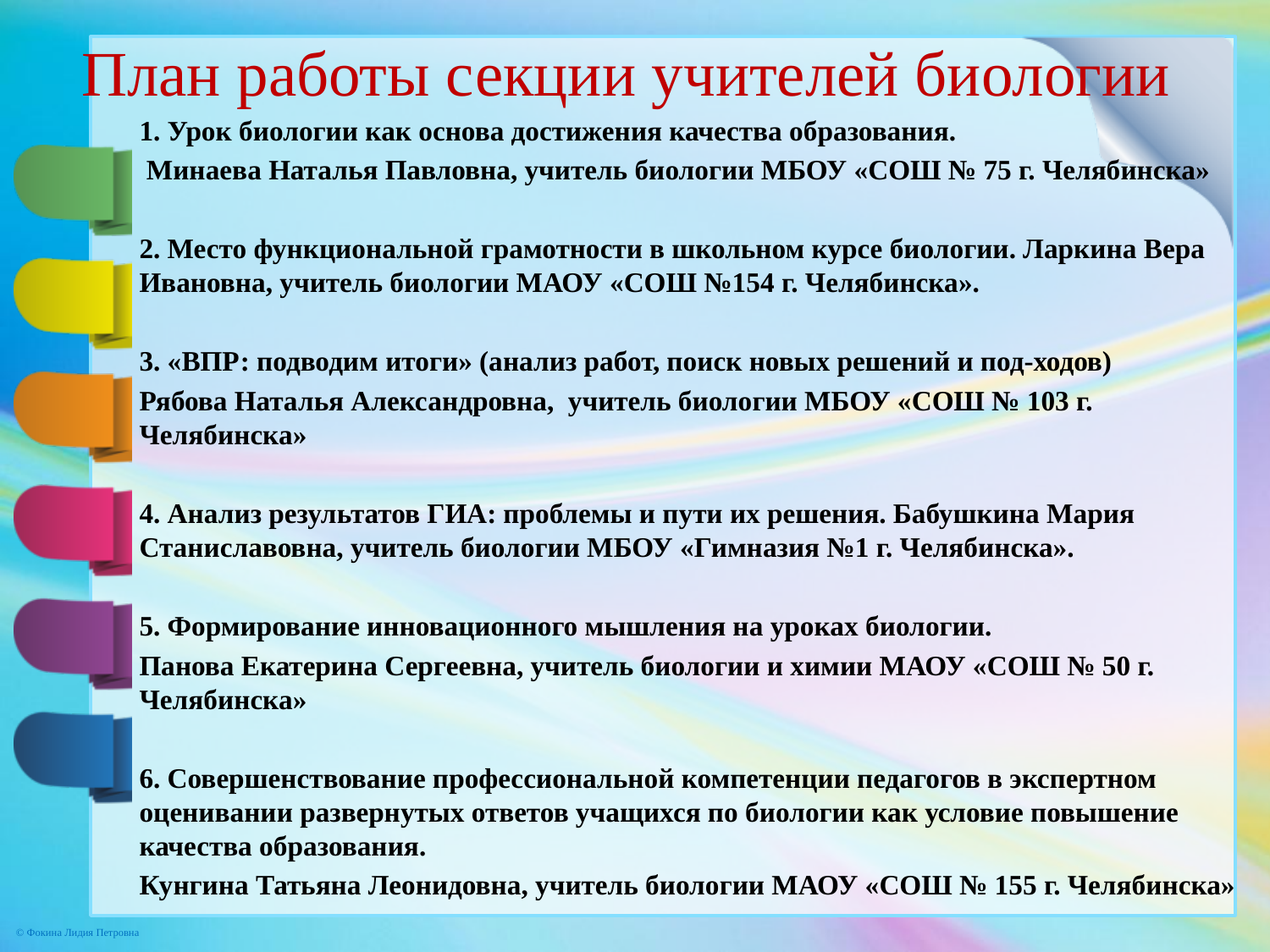

# План работы секции учителей биологии
1. Урок биологии как основа достижения качества образования.
 Минаева Наталья Павловна, учитель биологии МБОУ «СОШ № 75 г. Челябинска»

2. Место функциональной грамотности в школьном курсе биологии. Ларкина Вера Ивановна, учитель биологии МАОУ «СОШ №154 г. Челябинска».

3. «ВПР: подводим итоги» (анализ работ, поиск новых решений и под-ходов)
Рябова Наталья Александровна,  учитель биологии МБОУ «СОШ № 103 г. Челябинска»

4. Анализ результатов ГИА: проблемы и пути их решения. Бабушкина Мария Станиславовна, учитель биологии МБОУ «Гимназия №1 г. Челябинска».

5. Формирование инновационного мышления на уроках биологии.
Панова Екатерина Сергеевна, учитель биологии и химии МАОУ «СОШ № 50 г. Челябинска»

6. Совершенствование профессиональной компетенции педагогов в экспертном оценивании развернутых ответов учащихся по биологии как условие повышение качества образования.
Кунгина Татьяна Леонидовна, учитель биологии МАОУ «СОШ № 155 г. Челябинска»